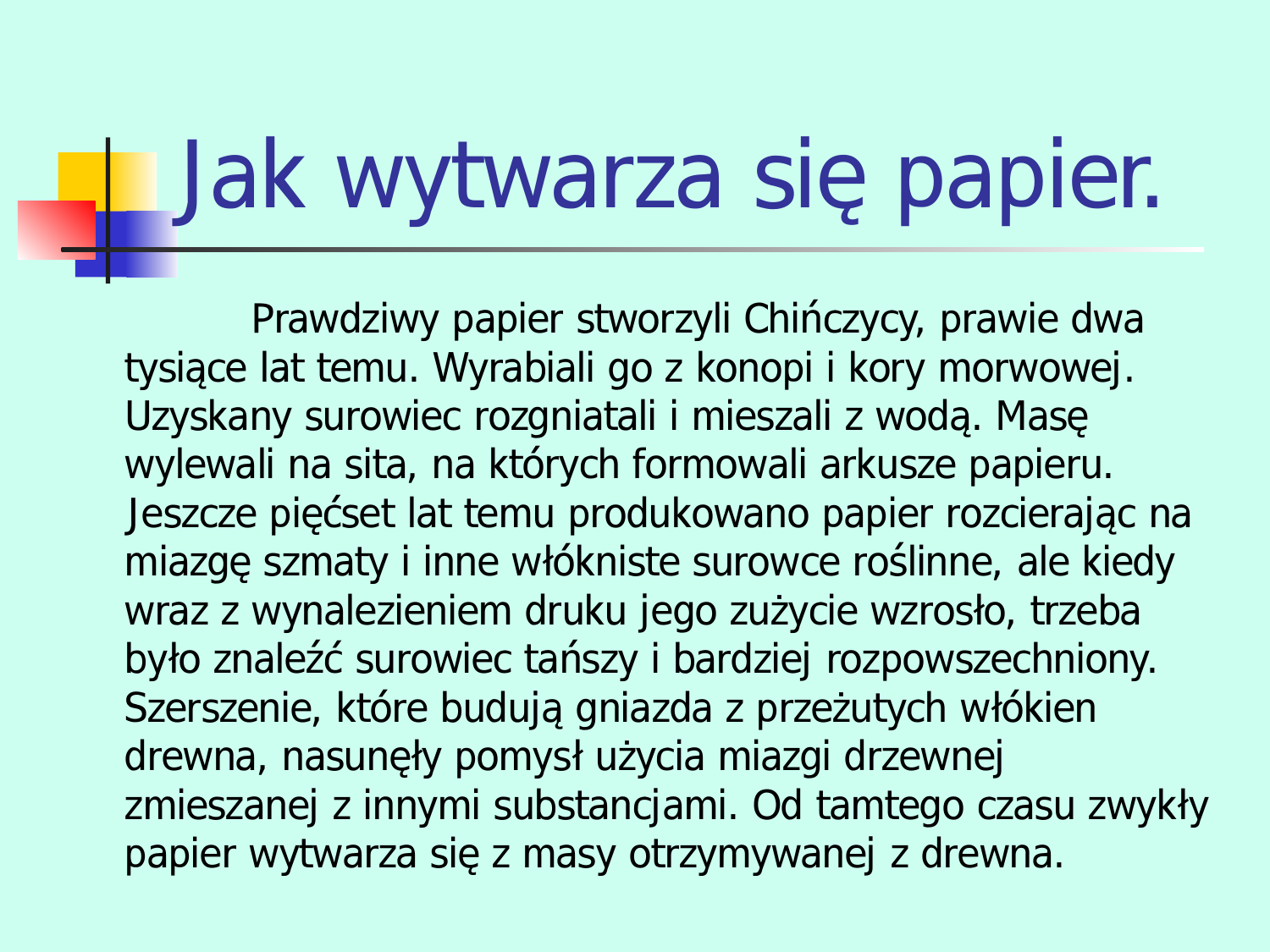

# Jak wytwarza się papier.
		Prawdziwy papier stworzyli Chińczycy, prawie dwa tysiące lat temu. Wyrabiali go z konopi i kory morwowej. Uzyskany surowiec rozgniatali i mieszali z wodą. Masę wylewali na sita, na których formowali arkusze papieru. Jeszcze pięćset lat temu produkowano papier rozcierając na miazgę szmaty i inne włókniste surowce roślinne, ale kiedy wraz z wynalezieniem druku jego zużycie wzrosło, trzeba było znaleźć surowiec tańszy i bardziej rozpowszechniony. Szerszenie, które budują gniazda z przeżutych włókien drewna, nasunęły pomysł użycia miazgi drzewnej zmieszanej z innymi substancjami. Od tamtego czasu zwykły papier wytwarza się z masy otrzymywanej z drewna.